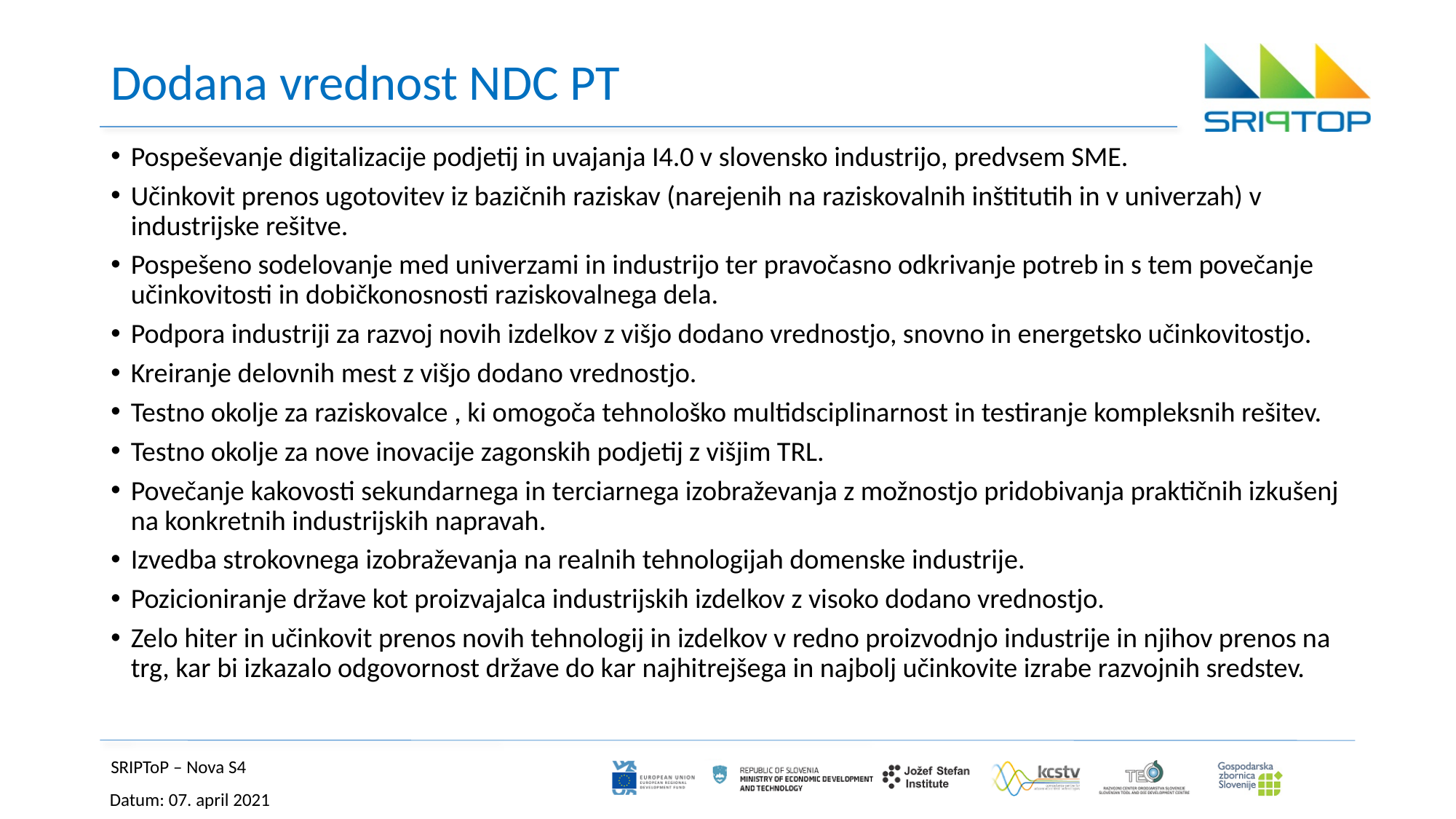

# Dodana vrednost NDC PT
Pospeševanje digitalizacije podjetij in uvajanja I4.0 v slovensko industrijo, predvsem SME.
Učinkovit prenos ugotovitev iz bazičnih raziskav (narejenih na raziskovalnih inštitutih in v univerzah) v industrijske rešitve.
Pospešeno sodelovanje med univerzami in industrijo ter pravočasno odkrivanje potreb in s tem povečanje učinkovitosti in dobičkonosnosti raziskovalnega dela.
Podpora industriji za razvoj novih izdelkov z višjo dodano vrednostjo, snovno in energetsko učinkovitostjo.
Kreiranje delovnih mest z višjo dodano vrednostjo.
Testno okolje za raziskovalce , ki omogoča tehnološko multidsciplinarnost in testiranje kompleksnih rešitev.
Testno okolje za nove inovacije zagonskih podjetij z višjim TRL.
Povečanje kakovosti sekundarnega in terciarnega izobraževanja z možnostjo pridobivanja praktičnih izkušenj na konkretnih industrijskih napravah.
Izvedba strokovnega izobraževanja na realnih tehnologijah domenske industrije.
Pozicioniranje države kot proizvajalca industrijskih izdelkov z visoko dodano vrednostjo.
Zelo hiter in učinkovit prenos novih tehnologij in izdelkov v redno proizvodnjo industrije in njihov prenos na trg, kar bi izkazalo odgovornost države do kar najhitrejšega in najbolj učinkovite izrabe razvojnih sredstev.